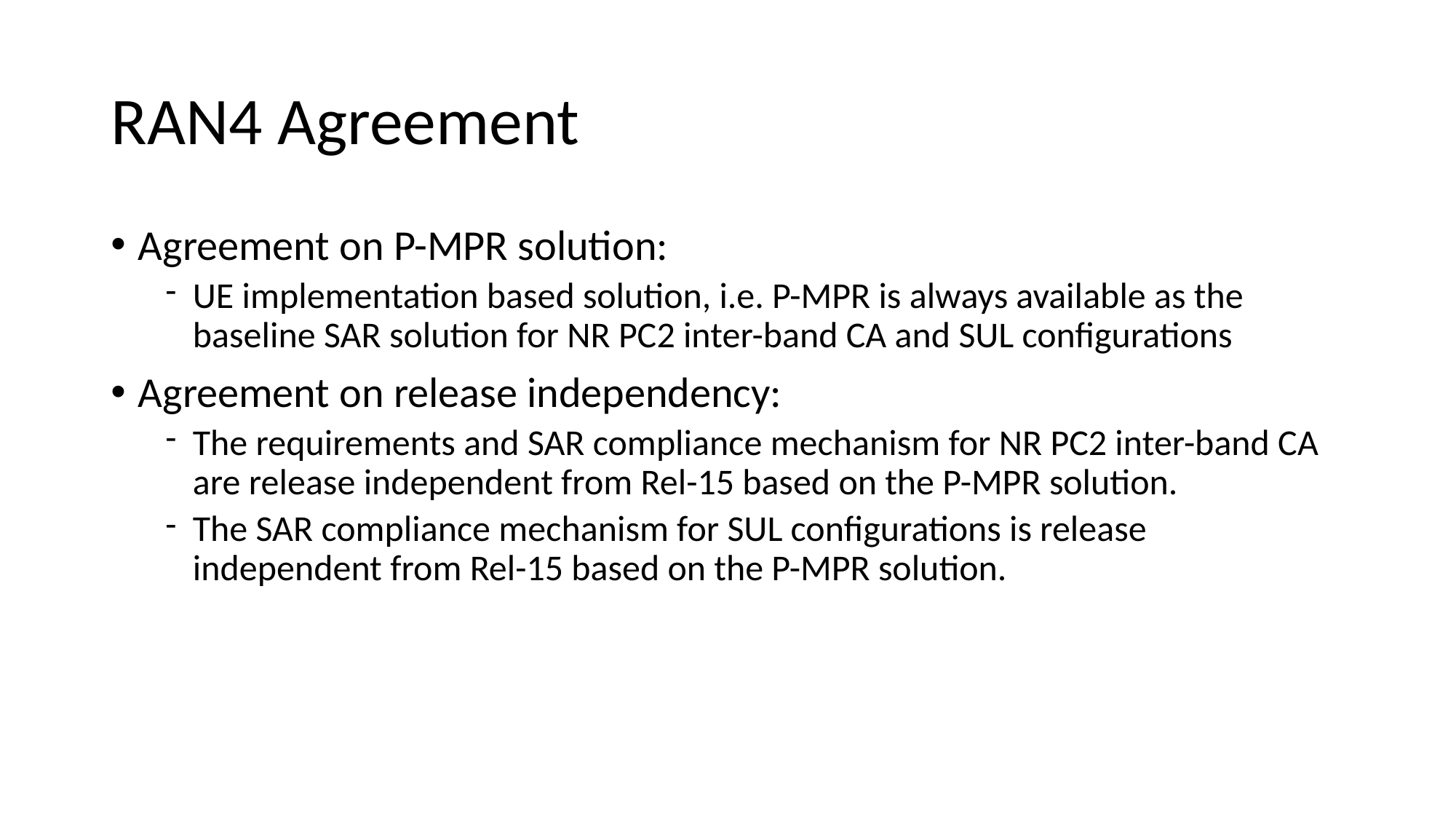

# RAN4 Agreement
Agreement on P-MPR solution:
UE implementation based solution, i.e. P-MPR is always available as the baseline SAR solution for NR PC2 inter-band CA and SUL configurations
Agreement on release independency:
The requirements and SAR compliance mechanism for NR PC2 inter-band CA are release independent from Rel-15 based on the P-MPR solution.
The SAR compliance mechanism for SUL configurations is release independent from Rel-15 based on the P-MPR solution.